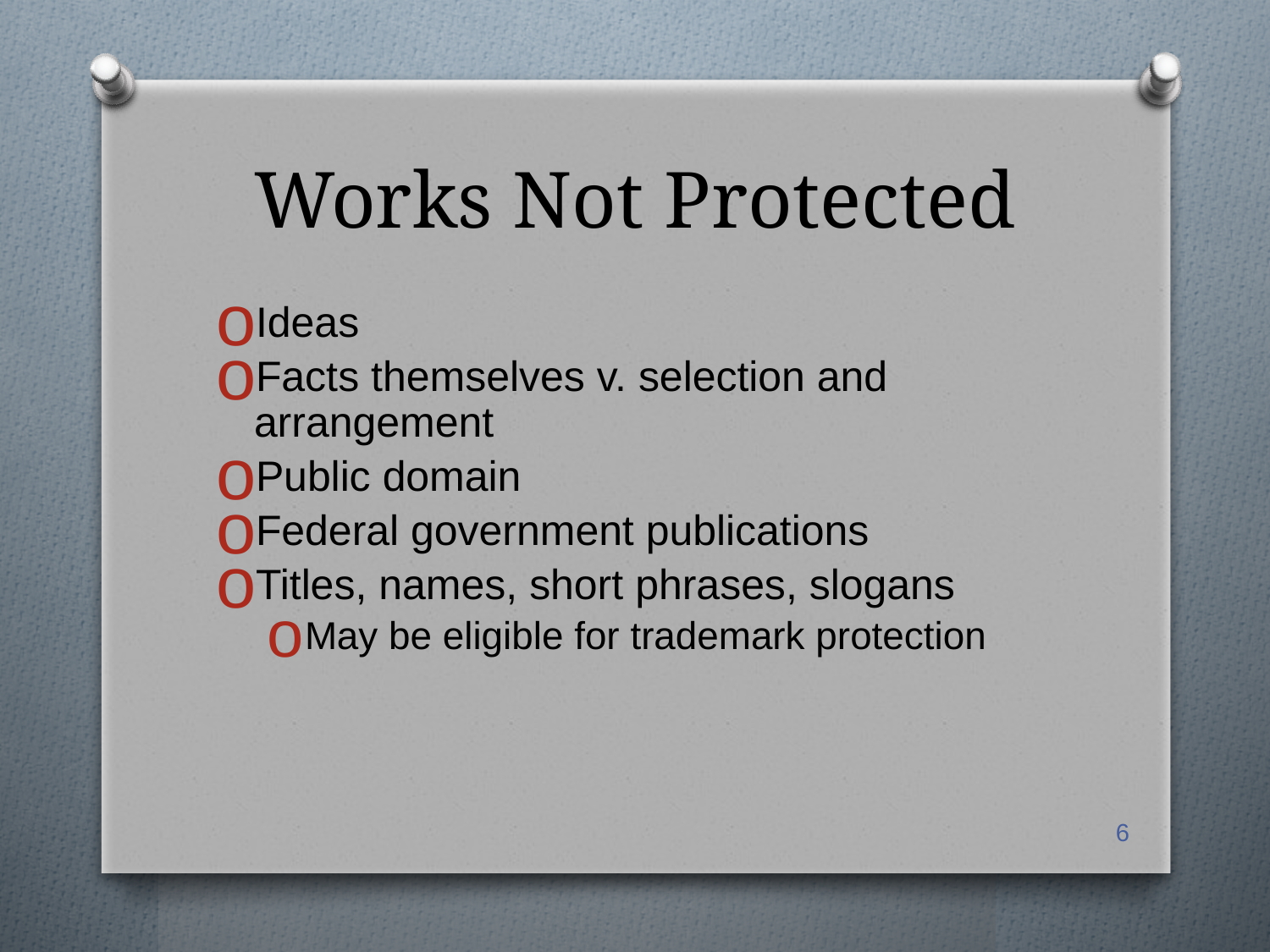

# Works Not Protected
Ideas
Facts themselves v. selection and arrangement
Public domain
Federal government publications
Titles, names, short phrases, slogans
May be eligible for trademark protection
6